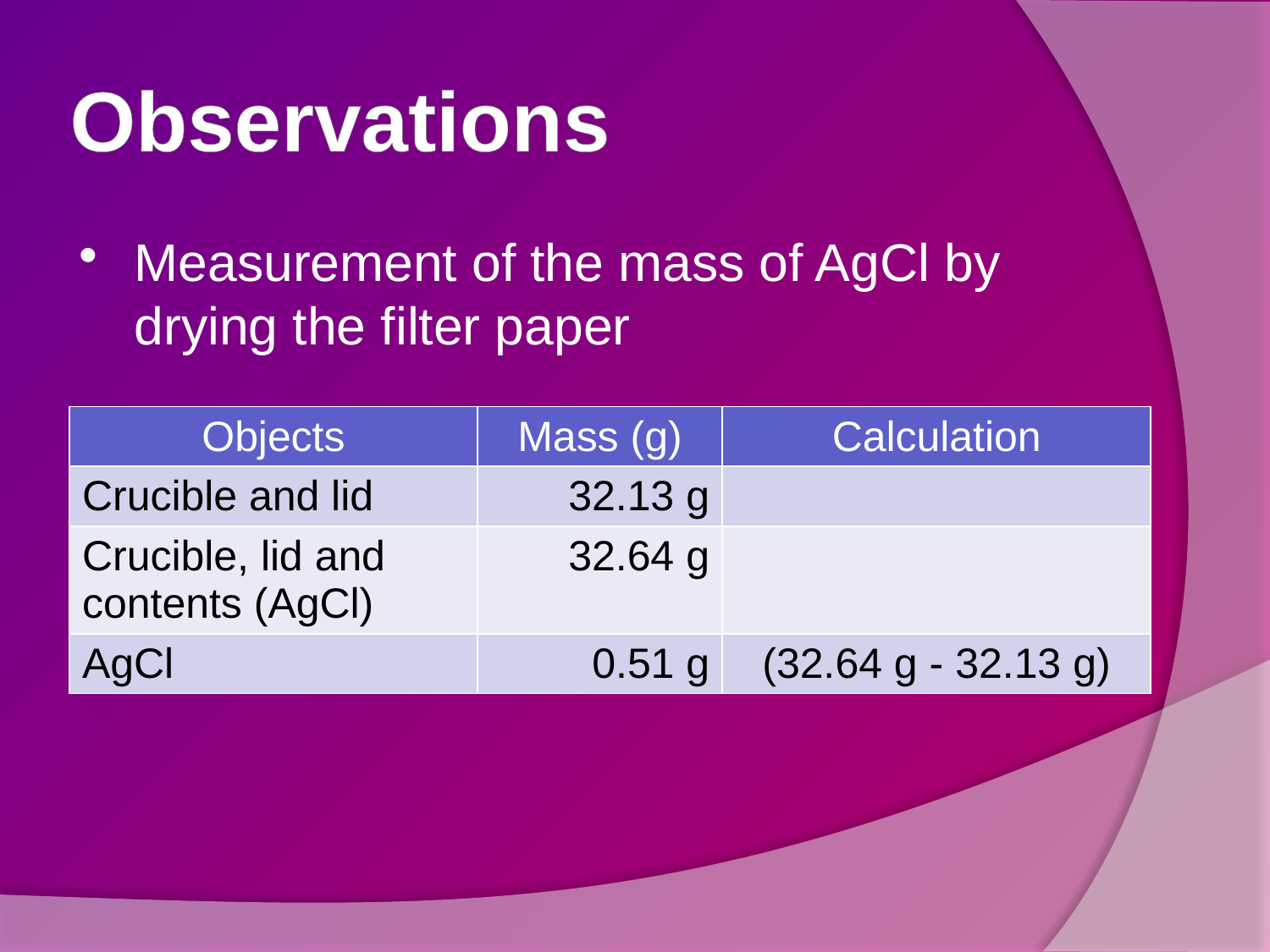

# Observations
Measurement of the mass of AgCl by drying the filter paper

| Objects | Mass (g) | Calculation |
| --- | --- | --- |
| Crucible and lid | 32.13 g |  |
| Crucible, lid and contents (AgCl) | 32.64 g |  |
| AgCl | 0.51 g | (32.64 g - 32.13 g) |